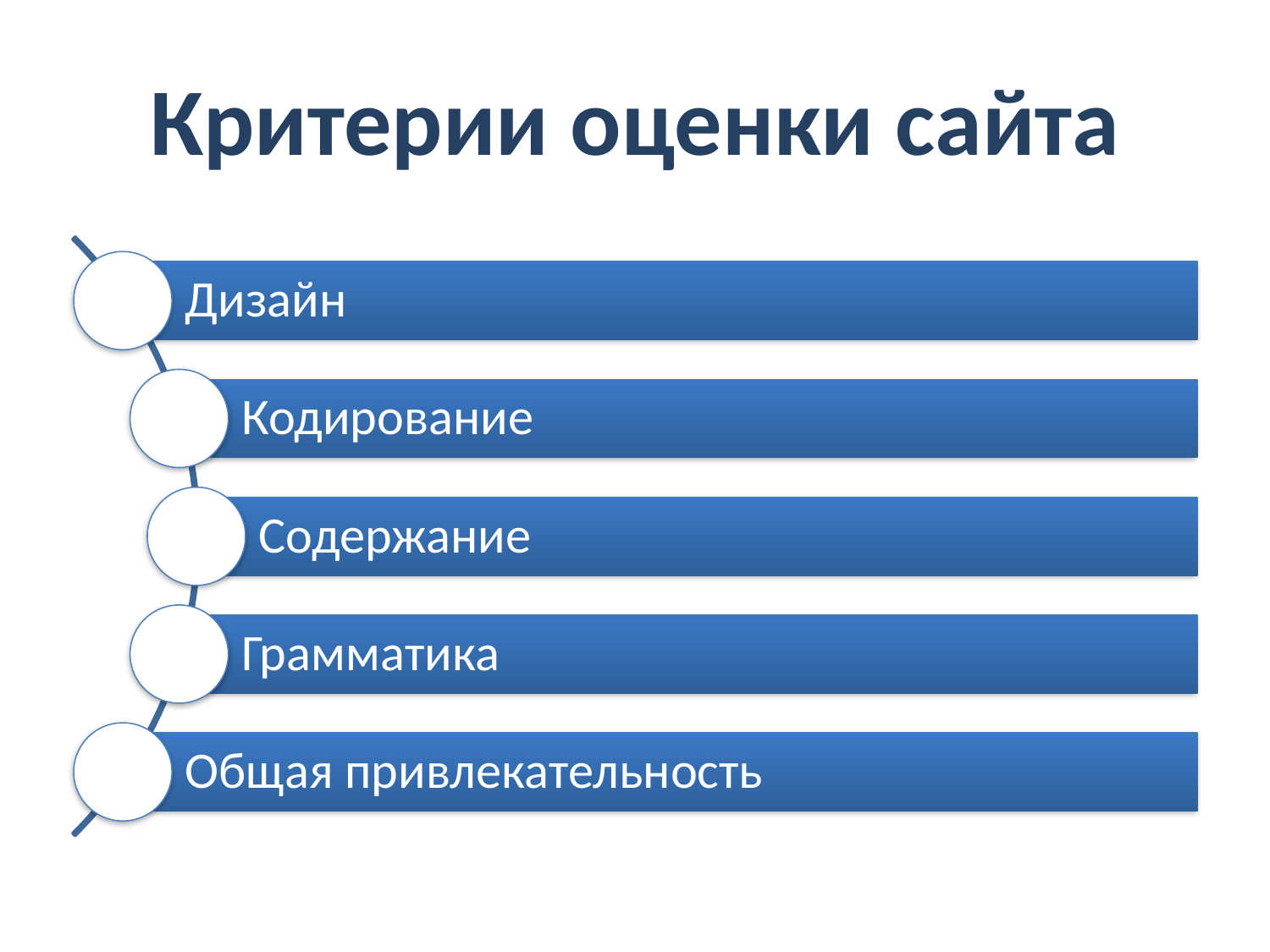

# Критерии оценки сайта
Дизайн
Кодирование
Содержание
Грамматика
Общая привлекательность